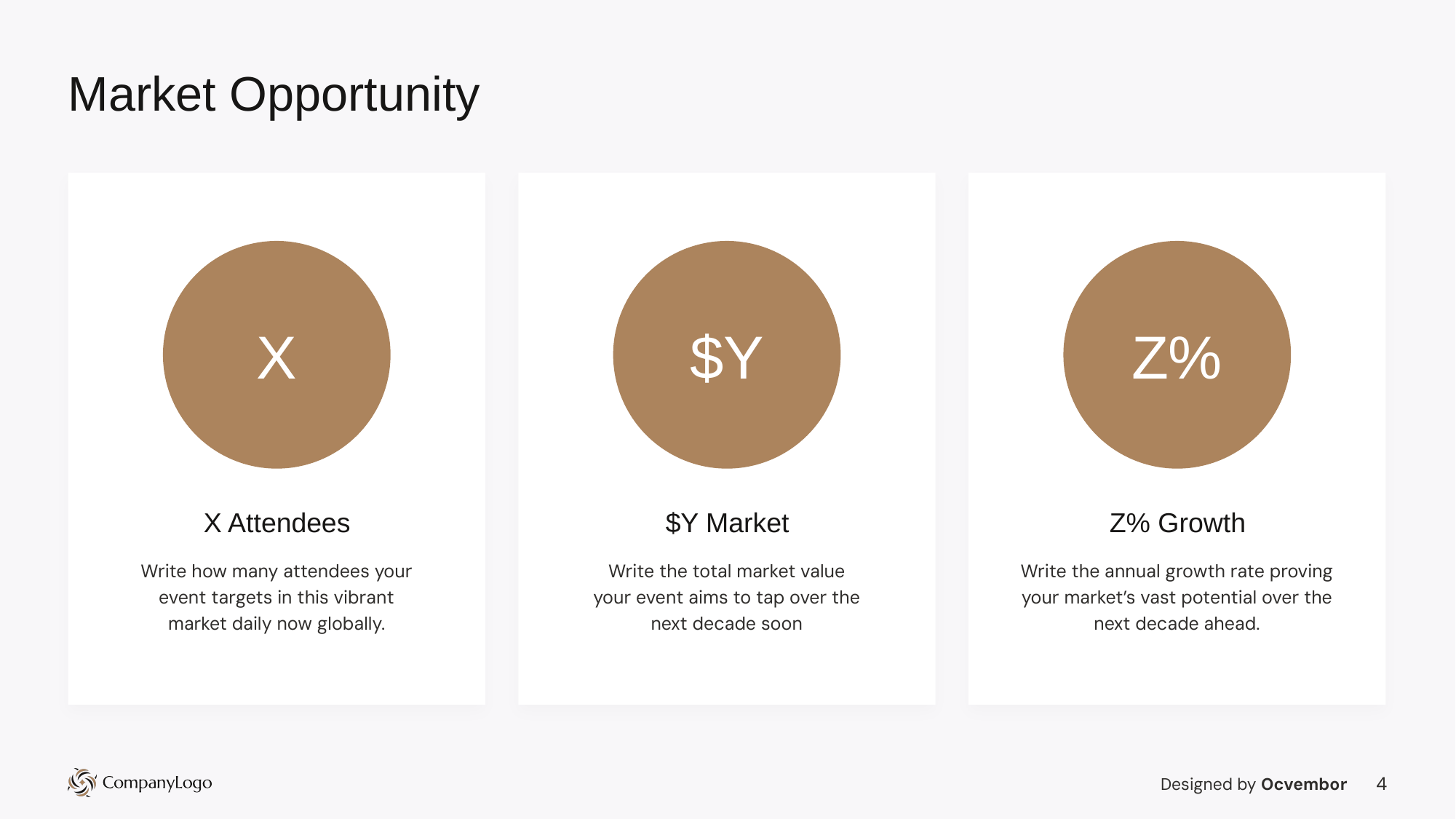

# Market Opportunity

X
$Y
Z%
X Attendees
$Y Market
Z% Growth
Write how many attendees your event targets in this vibrant market daily now globally.
Write the total market value your event aims to tap over the next decade soon
Write the annual growth rate proving your market’s vast potential over the next decade ahead.